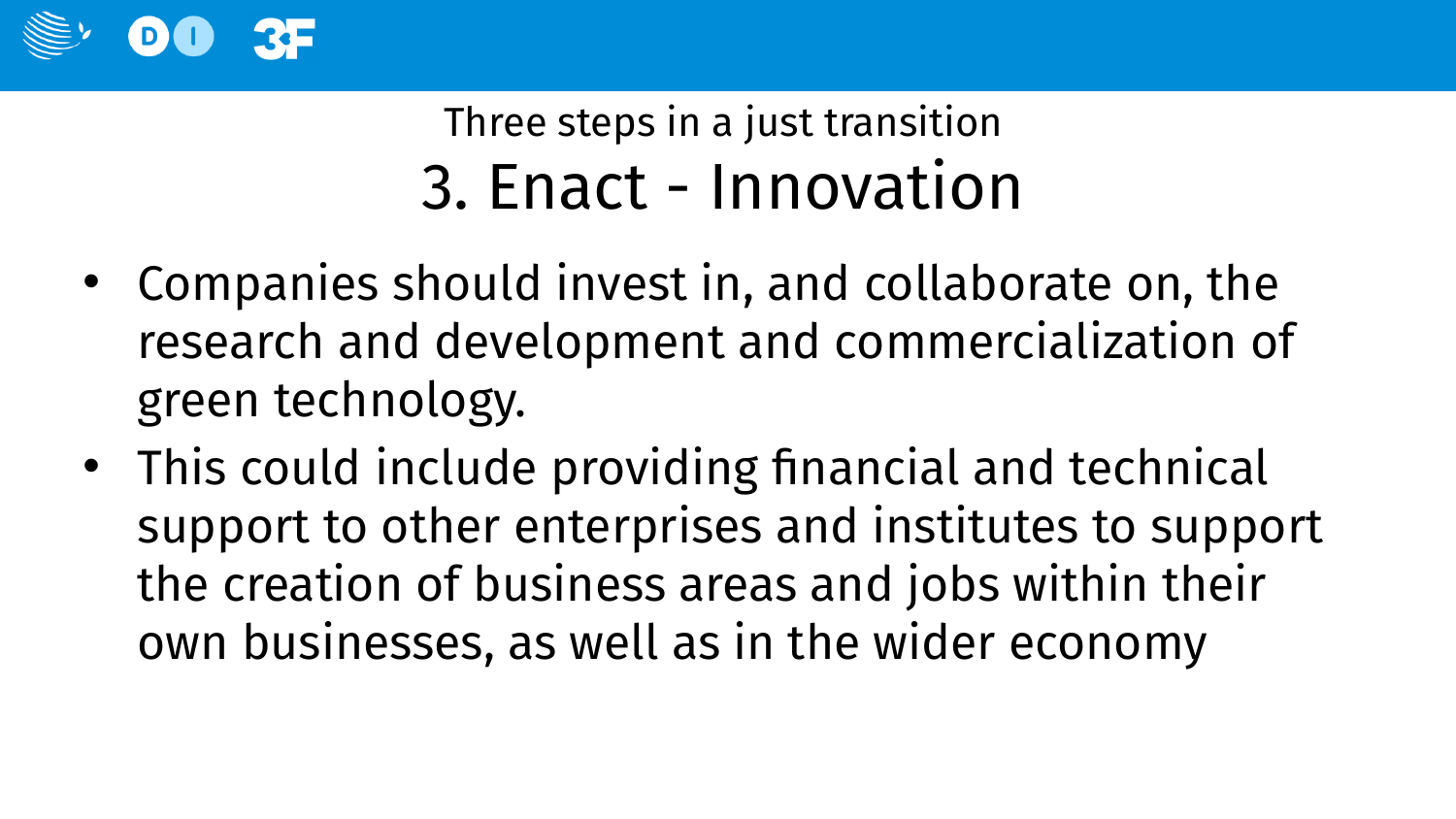

# Three steps in a just transition 3. Enact - Innovation
Companies should invest in, and collaborate on, the research and development and commercialization of green technology.
This could include providing financial and technical support to other enterprises and institutes to support the creation of business areas and jobs within their own businesses, as well as in the wider economy